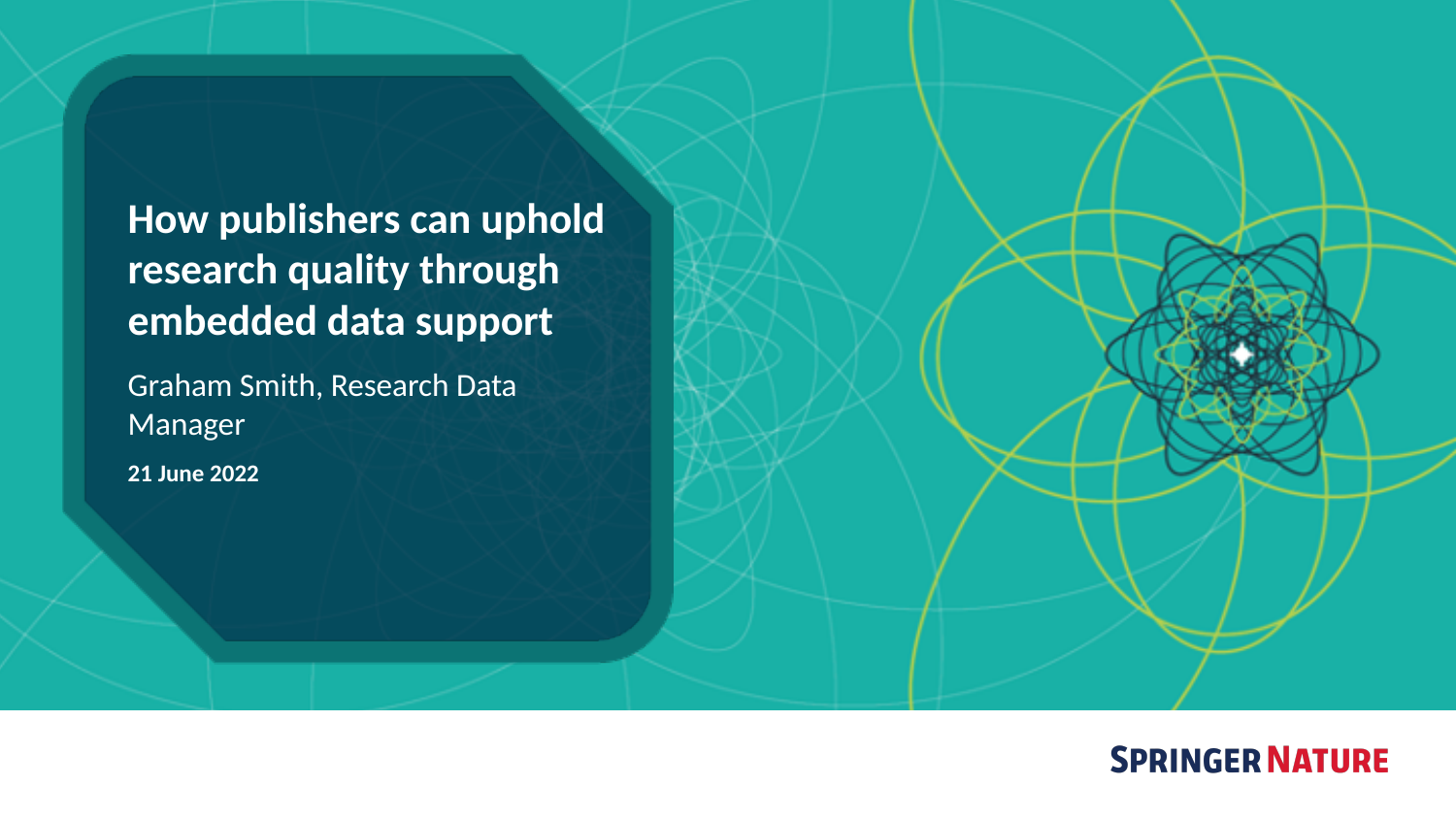

# How publishers can uphold research quality through embedded data support
Graham Smith, Research Data Manager
21 June 2022